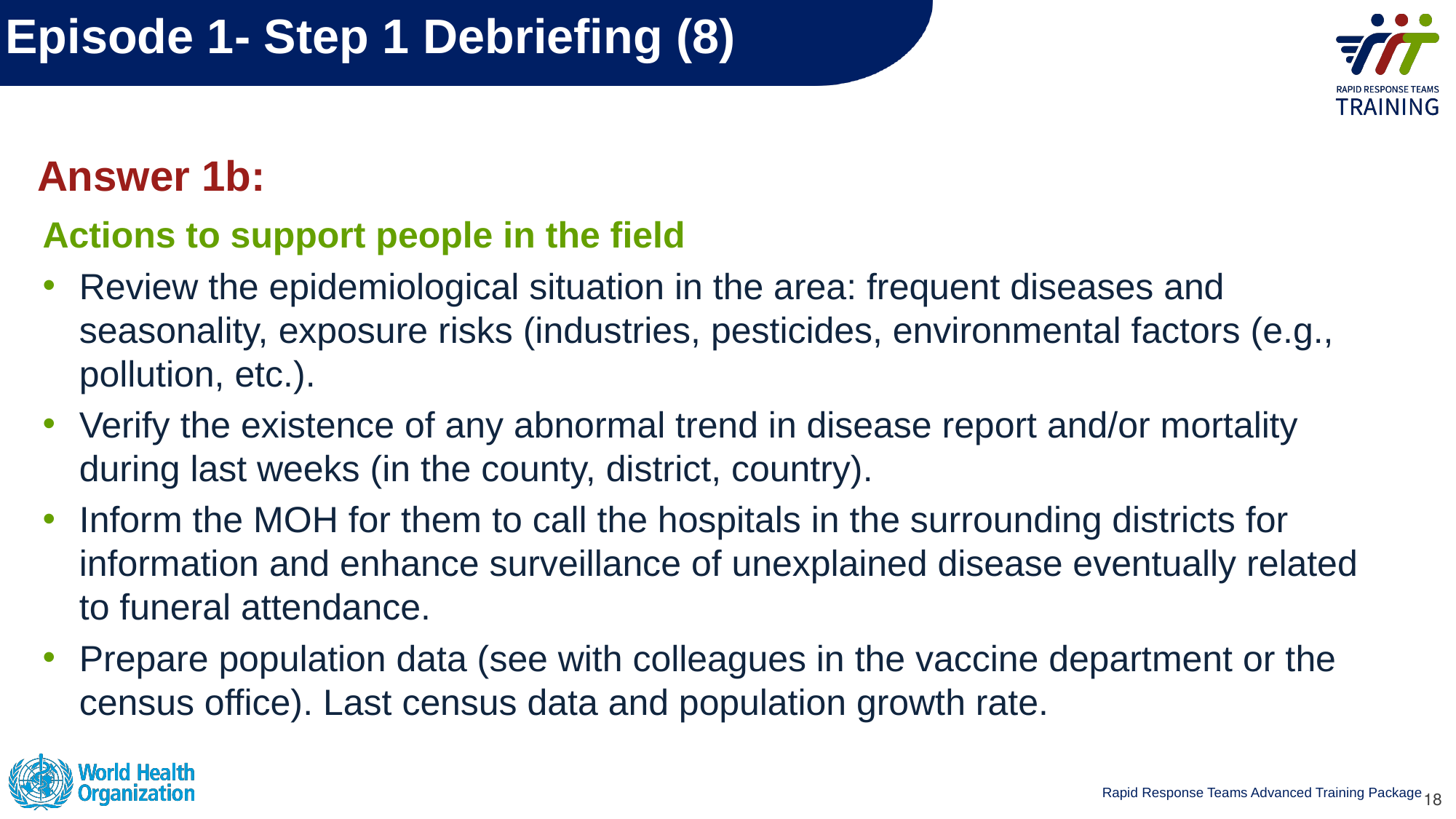

Episode 1- Step 1 Debriefing (8)
Answer 1b:
Actions to support people in the field
Review the epidemiological situation in the area: frequent diseases and seasonality, exposure risks (industries, pesticides, environmental factors (e.g., pollution, etc.).
Verify the existence of any abnormal trend in disease report and/or mortality during last weeks (in the county, district, country).
Inform the MOH for them to call the hospitals in the surrounding districts for information and enhance surveillance of unexplained disease eventually related to funeral attendance.
Prepare population data (see with colleagues in the vaccine department or the census office). Last census data and population growth rate.